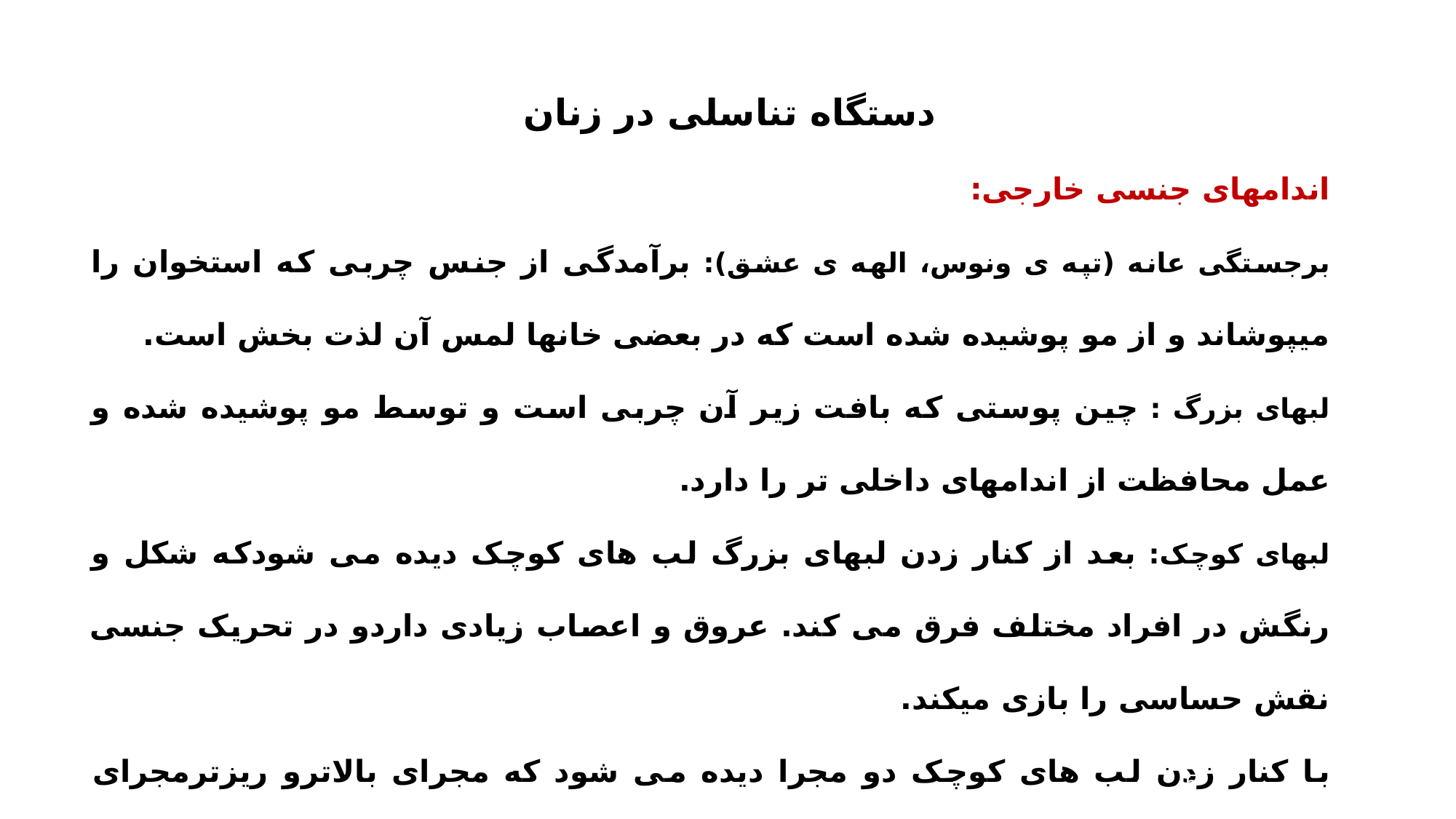

دستگاه تناسلی در زنان
اندامهای جنسی خارجی:
برجستگی عانه (تپه ی ونوس، الهه ی عشق): برآمدگی از جنس چربی که استخوان را میپوشاند و از مو پوشیده شده است که در بعضی خانها لمس آن لذت بخش است.
لبهای بزرگ : چین پوستی که بافت زیر آن چربی است و توسط مو پوشیده شده و عمل محافظت از اندامهای داخلی تر را دارد.
لبهای کوچک: بعد از کنار زدن لبهای بزرگ لب های کوچک دیده می شودکه شکل و رنگش در افراد مختلف فرق می کند. عروق و اعصاب زیادی داردو در تحریک جنسی نقش حساسی را بازی میکند.
با کنار زدن لب های کوچک دو مجرا دیده می شود که مجرای بالاترو ریزترمجرای ادرار و مجرای پایین تر مجرای تناسلی می باشد.
5